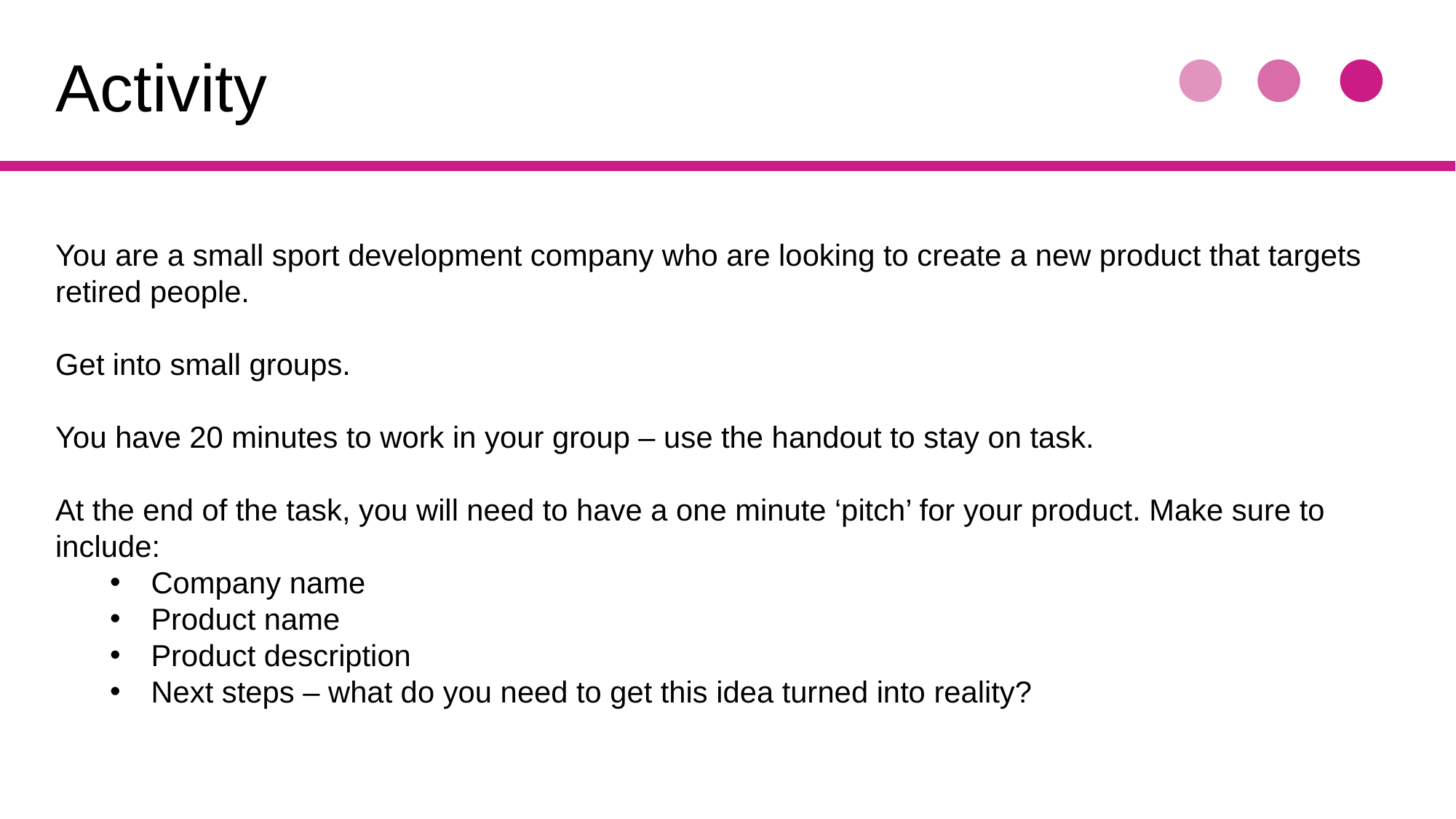

Activity

You are a small sport development company who are looking to create a new product that targets retired people.

Get into small groups.

You have 20 minutes to work in your group – use the handout to stay on task.

At the end of the task, you will need to have a one minute ‘pitch’ for your product. Make sure to include:
Company name
Product name
Product description
Next steps – what do you need to get this idea turned into reality?